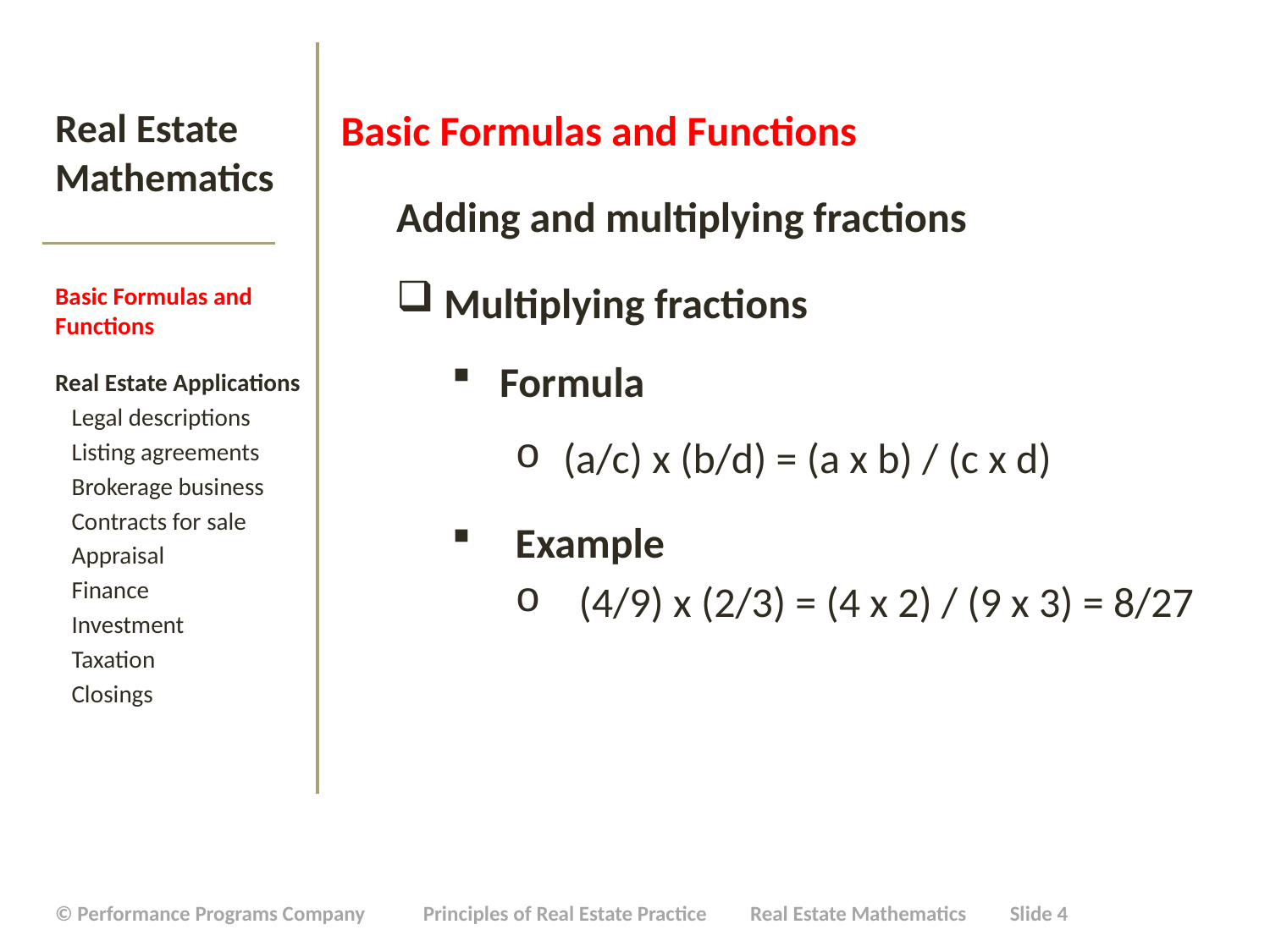

Basic Formulas and Functions

Adding and multiplying fractions

Multiplying fractions
Formula
(a/c) x (b/d) = (a x b) / (c x d)
Example
(4/9) x (2/3) = (4 x 2) / (9 x 3) = 8/27
# Real Estate Mathematics

Basic Formulas and Functions

Real Estate Applications
   Legal descriptions
   Listing agreements
   Brokerage business
   Contracts for sale
   Appraisal
   Finance
   Investment
   Taxation
   Closings

| © Performance Programs Company Principles of Real Estate Practice Real Estate Mathematics Slide 4 |
| --- |